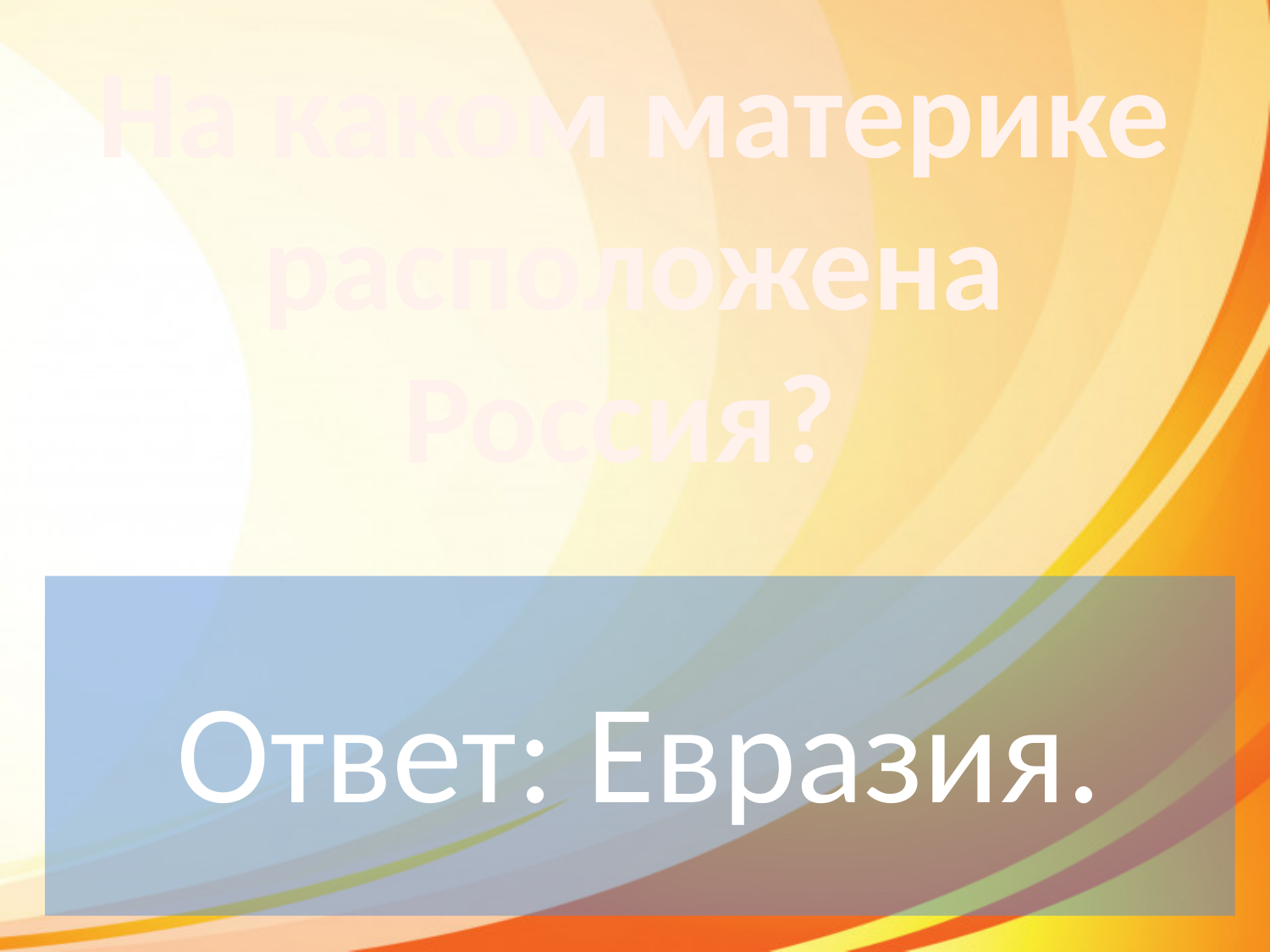

На каком материке расположена Россия?
Ответ: Евразия.